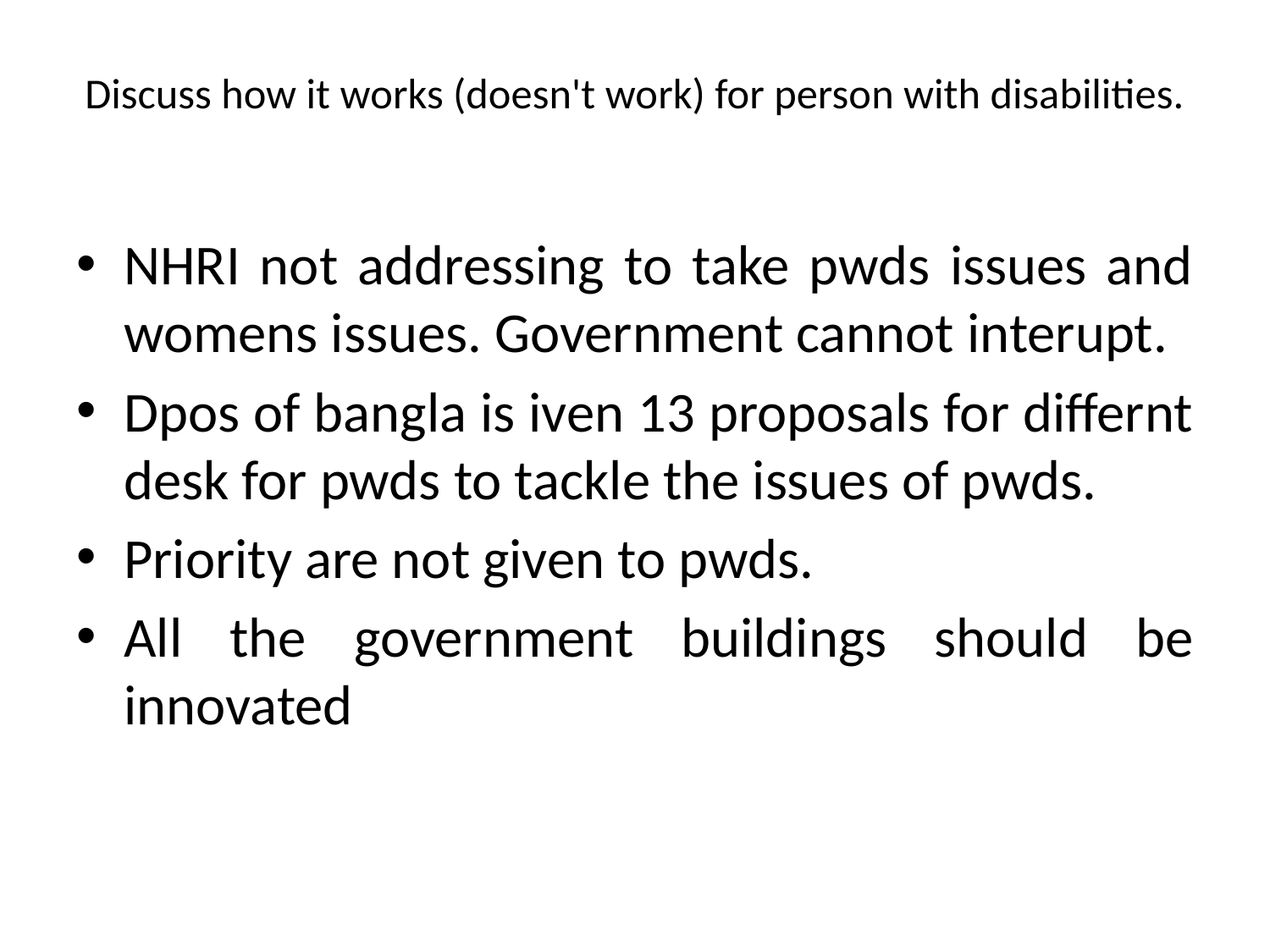

# Discuss how it works (doesn't work) for person with disabilities.
NHRI not addressing to take pwds issues and womens issues. Government cannot interupt.
Dpos of bangla is iven 13 proposals for differnt desk for pwds to tackle the issues of pwds.
Priority are not given to pwds.
All the government buildings should be innovated